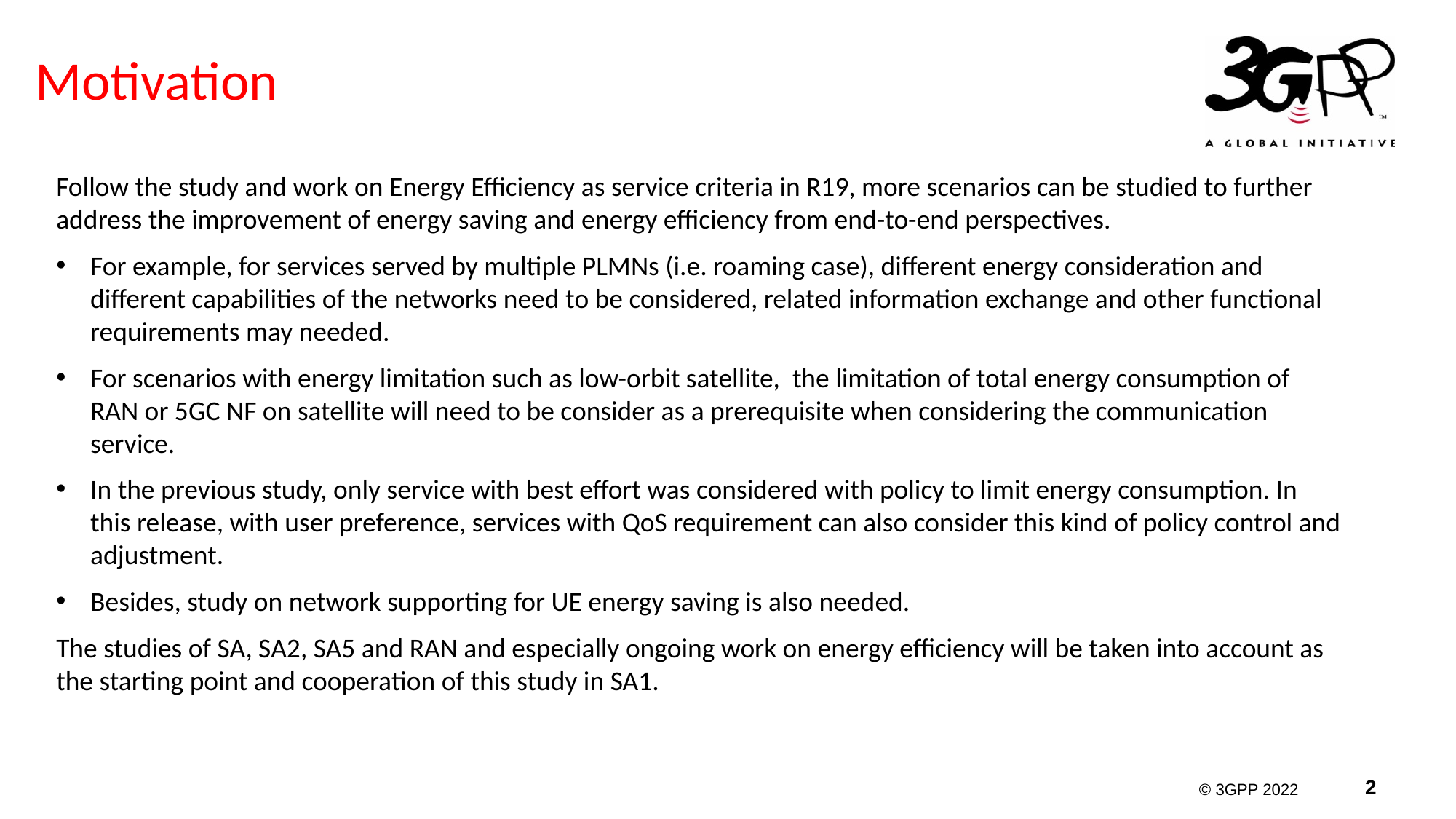

# Motivation
Follow the study and work on Energy Efficiency as service criteria in R19, more scenarios can be studied to further address the improvement of energy saving and energy efficiency from end-to-end perspectives.
For example, for services served by multiple PLMNs (i.e. roaming case), different energy consideration and different capabilities of the networks need to be considered, related information exchange and other functional requirements may needed.
For scenarios with energy limitation such as low-orbit satellite,  the limitation of total energy consumption of RAN or 5GC NF on satellite will need to be consider as a prerequisite when considering the communication service.
In the previous study, only service with best effort was considered with policy to limit energy consumption. In this release, with user preference, services with QoS requirement can also consider this kind of policy control and adjustment.
Besides, study on network supporting for UE energy saving is also needed.
The studies of SA, SA2, SA5 and RAN and especially ongoing work on energy efficiency will be taken into account as the starting point and cooperation of this study in SA1.